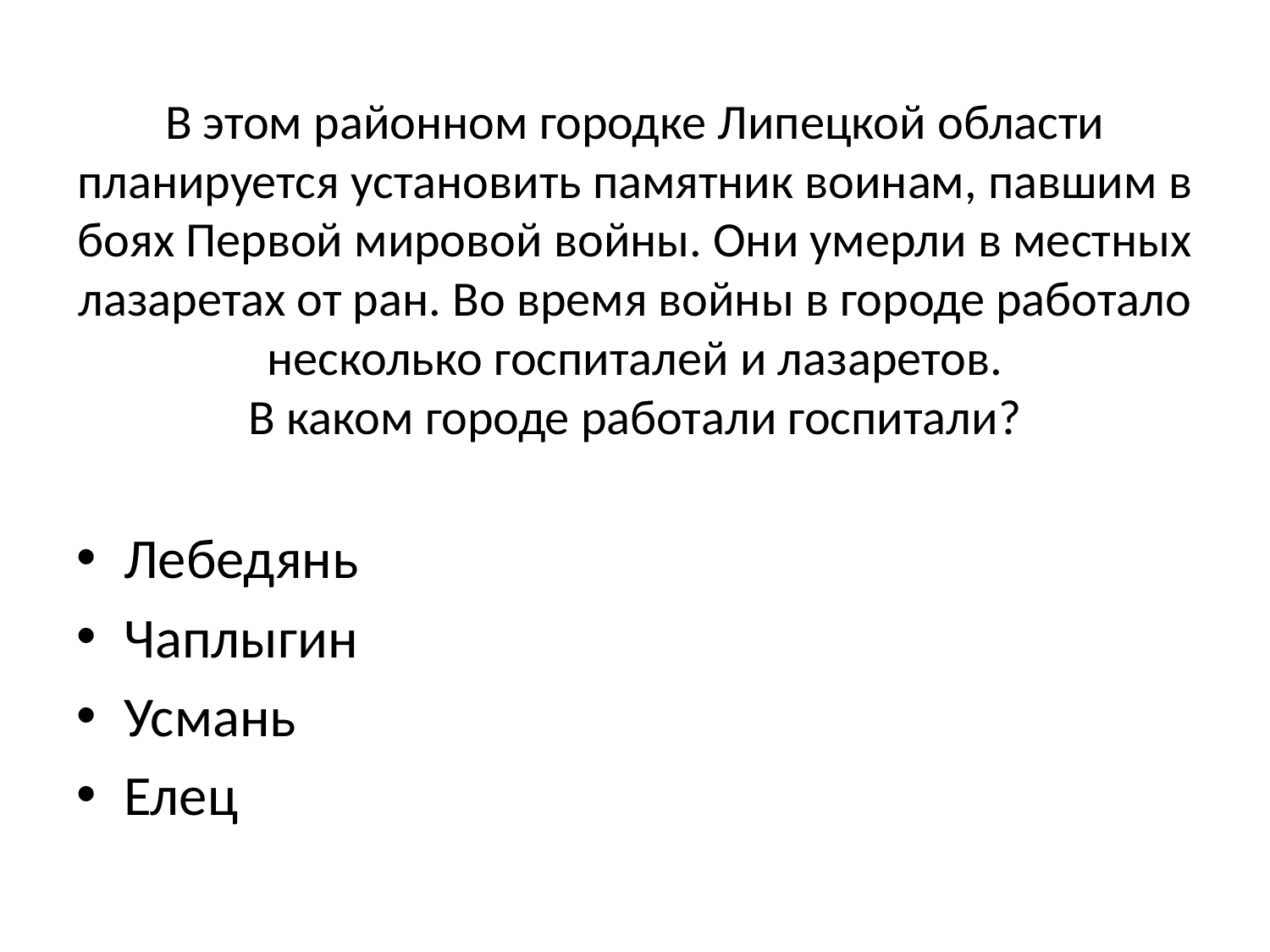

# В этом районном городке Липецкой области планируется установить памятник воинам, павшим в боях Первой мировой войны. Они умерли в местных лазаретах от ран. Во время войны в городе работало несколько госпиталей и лазаретов. В каком городе работали госпитали?
Лебедянь
Чаплыгин
Усмань
Елец